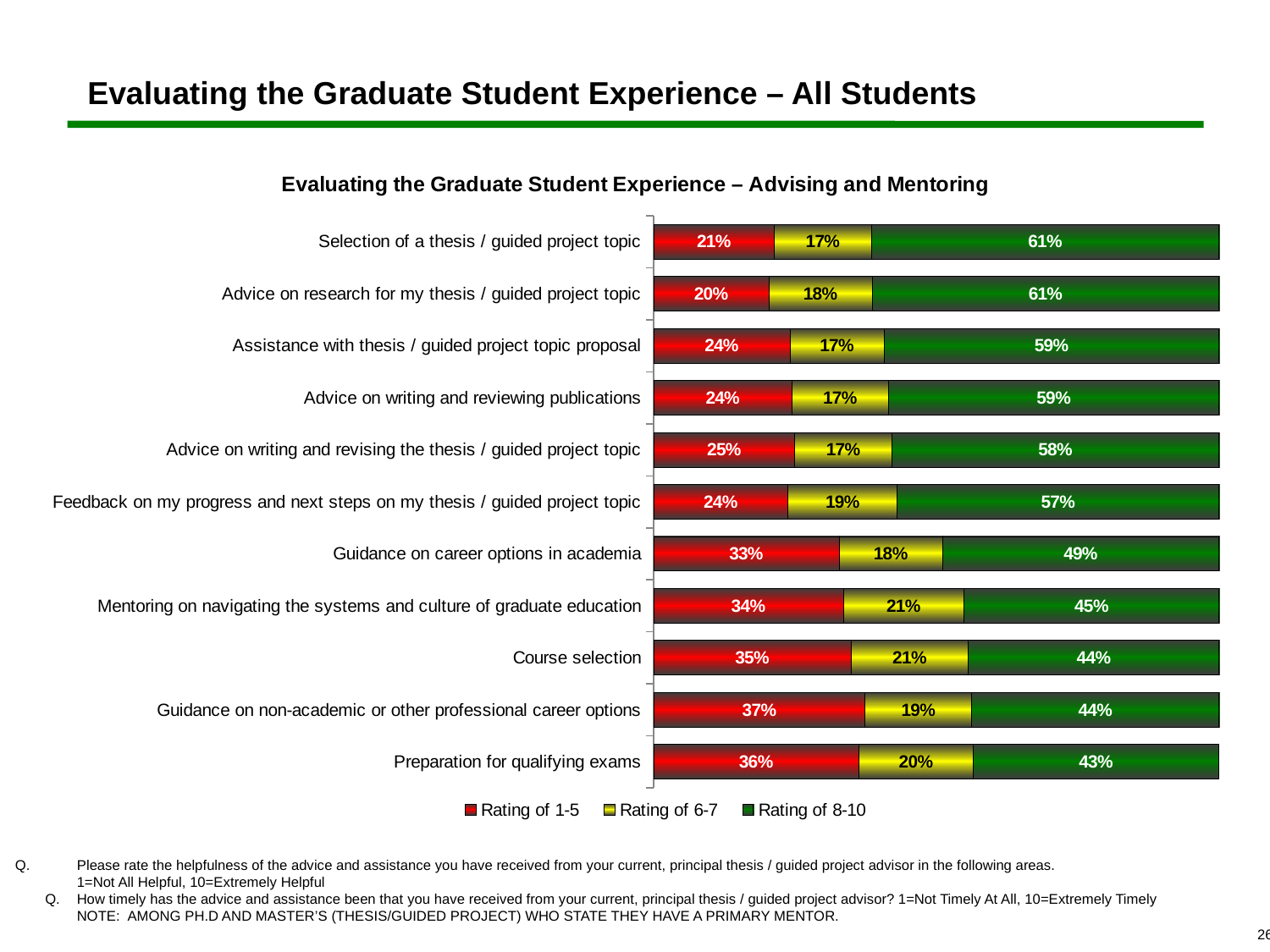

# Evaluating the Graduate Student Experience – All Students

### Chart: Evaluating the Graduate Student Experience – Advising and Mentoring

| Category | Rating of 1-5 | Rating of 6-7 | Rating of 8-10 |
|---|---|---|---|
| Selection of a thesis / guided project topic | 0.21366459627329193 | 0.17142857142857143 | 0.6149068322981367 |
| Advice on research for my thesis / guided project topic | 0.20372670807453416 | 0.1826086956521739 | 0.613664596273292 |
| Assistance with thesis / guided project topic proposal | 0.24099378881987576 | 0.16645962732919253 | 0.5925465838509317 |
| Advice on writing and reviewing publications | 0.24472049689440994 | 0.1701863354037267 | 0.5850931677018634 |
| Advice on writing and revising the thesis / guided project topic | 0.2496894409937888 | 0.17142857142857143 | 0.5788819875776398 |
| Feedback on my progress and next steps on my thesis / guided project topic | 0.2372670807453416 | 0.1937888198757764 | 0.568944099378882 |
| Guidance on career options in academia | 0.3279503105590062 | 0.1826086956521739 | 0.4894409937888199 |
| Mentoring on navigating the systems and culture of graduate education | 0.33540372670807456 | 0.21366459627329193 | 0.4509316770186335 |
| Course selection | 0.3490683229813665 | 0.20745341614906831 | 0.4434782608695652 |
| Guidance on non-academic or other professional career options | 0.3739130434782609 | 0.18881987577639753 | 0.4372670807453416 |
| Preparation for qualifying exams | 0.3627329192546584 | 0.20248447204968945 | 0.43478260869565216 |
 	Please rate the helpfulness of the advice and assistance you have received from your current, principal thesis / guided project advisor in the following areas.
	1=Not All Helpful, 10=Extremely Helpful
Q.	How timely has the advice and assistance been that you have received from your current, principal thesis / guided project advisor? 1=Not Timely At All, 10=Extremely Timely
	NOTE:  AMONG PH.D AND MASTER’S (THESIS/GUIDED PROJECT) WHO STATE THEY HAVE A PRIMARY MENTOR.